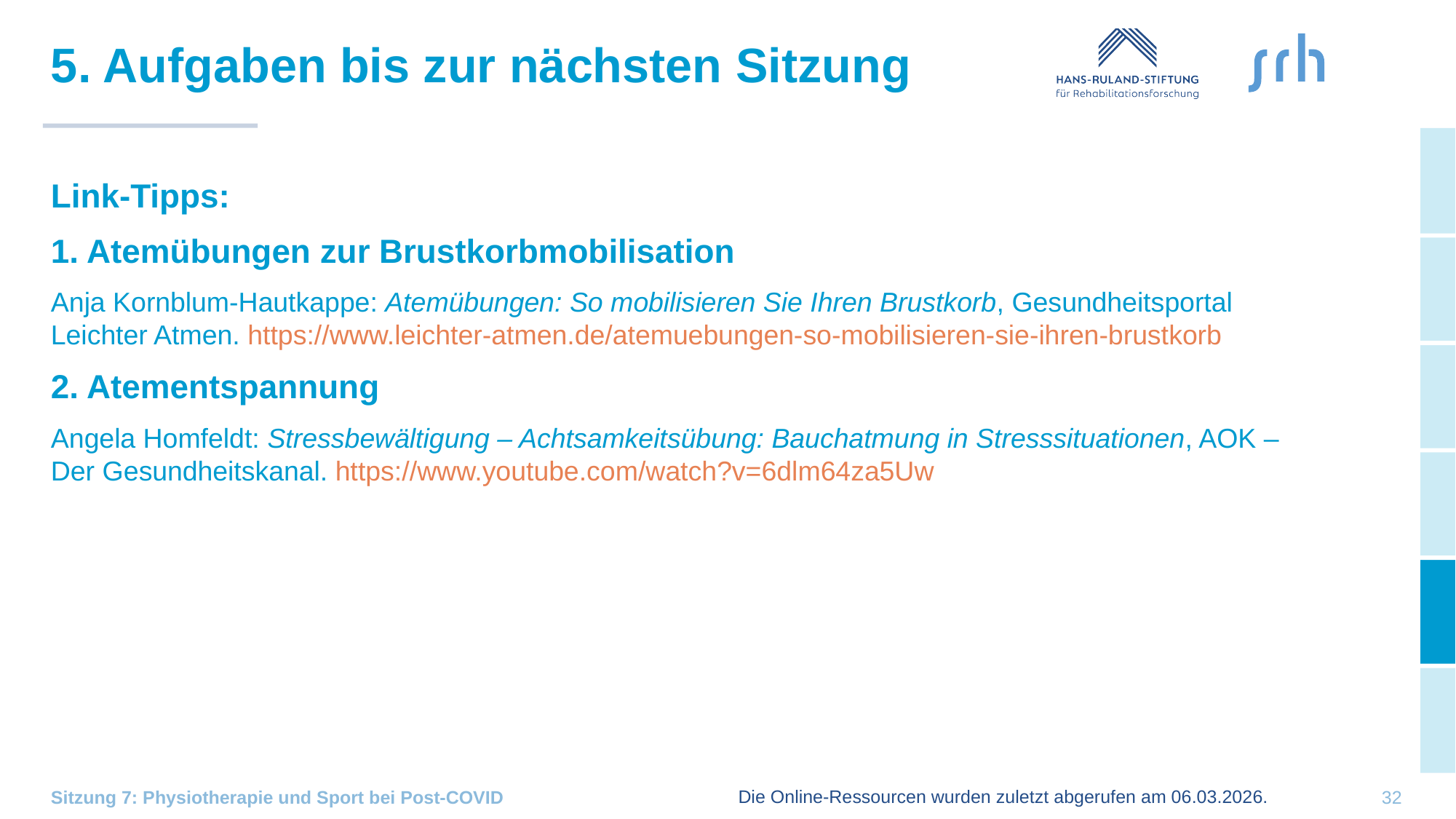

# 5. Aufgaben bis zur nächsten Sitzung
Link-Tipps:
1. Atemübungen zur Brustkorbmobilisation
Anja Kornblum-Hautkappe: Atemübungen: So mobilisieren Sie Ihren Brustkorb, Gesundheitsportal Leichter Atmen. https://www.leichter-atmen.de/atemuebungen-so-mobilisieren-sie-ihren-brustkorb
2. Atementspannung
Angela Homfeldt: Stressbewältigung – Achtsamkeitsübung: Bauchatmung in Stresssituationen, AOK – Der Gesundheitskanal. https://www.youtube.com/watch?v=6dlm64za5Uw

Die Online-Ressourcen wurden zuletzt abgerufen am 06.03.2026.
32
Sitzung 7: Physiotherapie und Sport bei Post-COVID